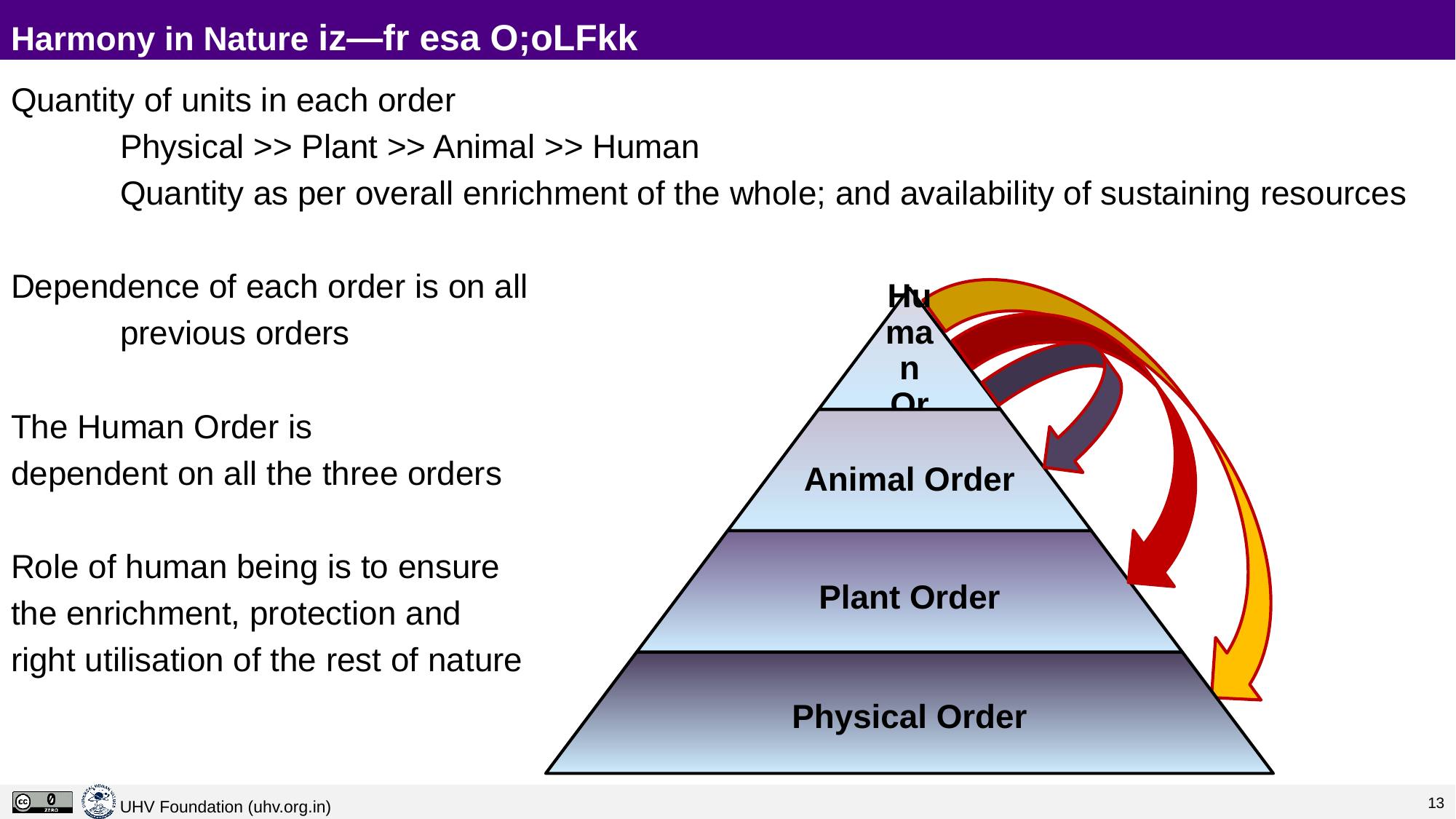

# Harmony in Nature iz—fr esa O;oLFkk
Quantity of units in each order
	Physical >> Plant >> Animal >> Human
	Quantity as per overall enrichment of the whole; and availability of sustaining resources

Dependence of each order is on all
	previous orders

The Human Order is
dependent on all the three orders

Role of human being is to ensure
the enrichment, protection and
right utilisation of the rest of nature

Human Order
Animal Order
Plant Order
Physical Order